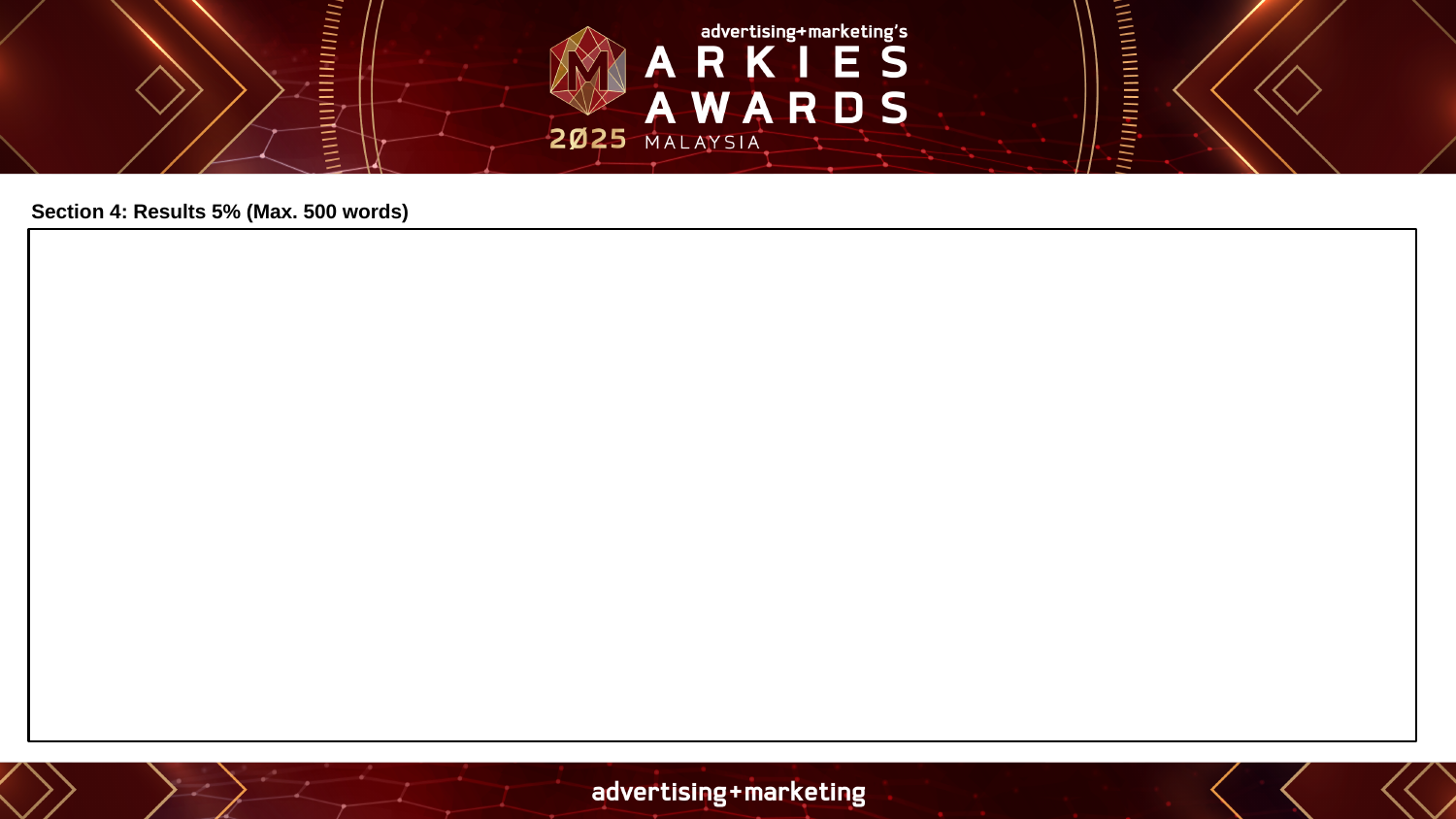

Section 4: Results 5% (Max. 500 words)